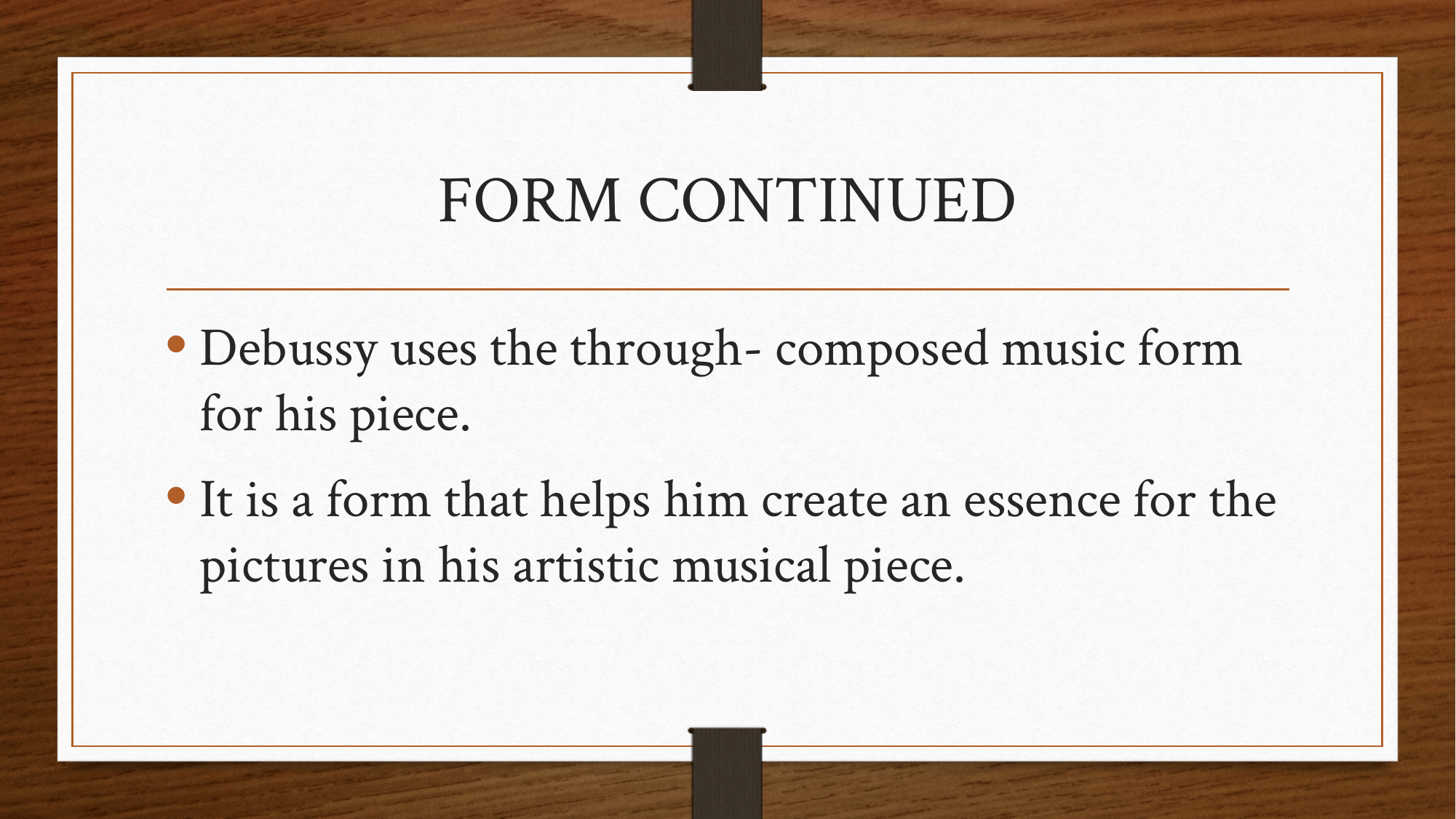

# FORM CONTINUED
Debussy uses the through- composed music form for his piece.
It is a form that helps him create an essence for the pictures in his artistic musical piece.